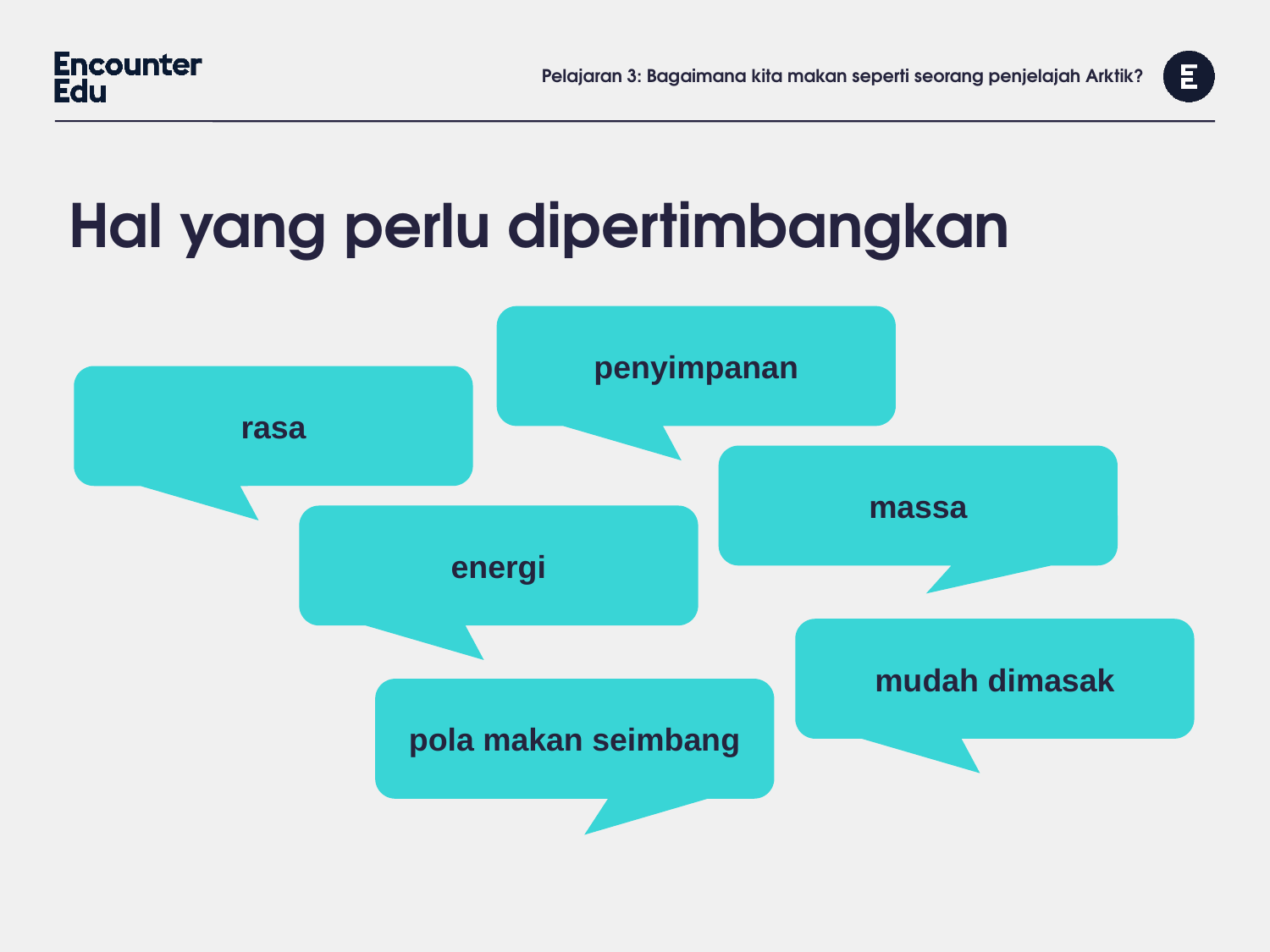

# Pelajaran 3: Bagaimana kita makan seperti seorang penjelajah Arktik?
Hal yang perlu dipertimbangkan
penyimpanan
rasa
massa
energi
mudah dimasak
pola makan seimbang